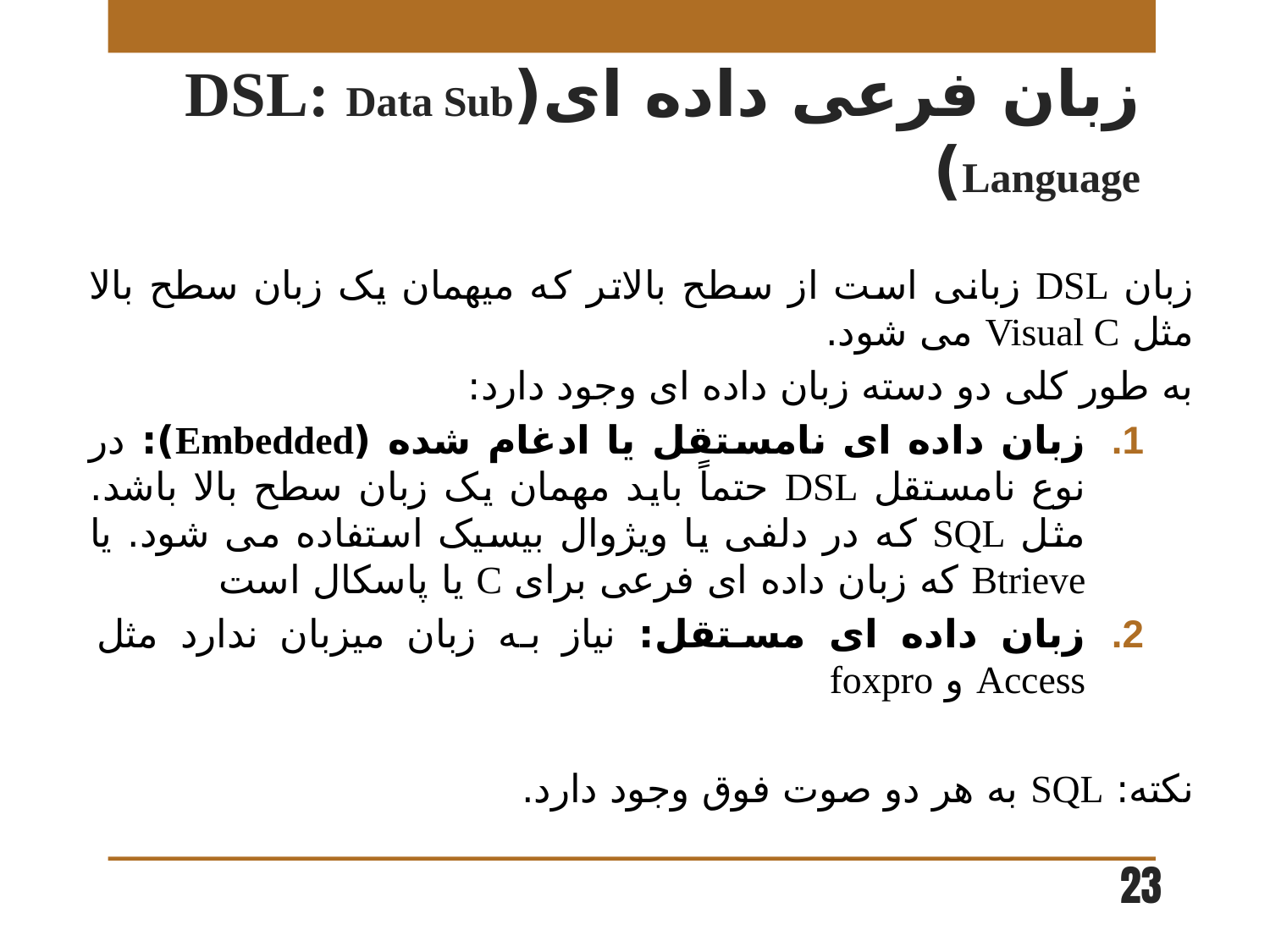

# زبان فرعی داده ای(DSL: Data Sub Language)
زبان DSL زبانی است از سطح بالاتر که میهمان یک زبان سطح بالا مثل Visual C می شود.
به طور کلی دو دسته زبان داده ای وجود دارد:
زبان داده ای نامستقل یا ادغام شده (Embedded): در نوع نامستقل DSL حتماً باید مهمان یک زبان سطح بالا باشد. مثل SQL که در دلفی یا ویژوال بیسیک استفاده می شود. یا Btrieve که زبان داده ای فرعی برای C یا پاسکال است
زبان داده ای مستقل: نیاز به زبان میزبان ندارد مثل Access و foxpro

نکته: SQL به هر دو صوت فوق وجود دارد.

23